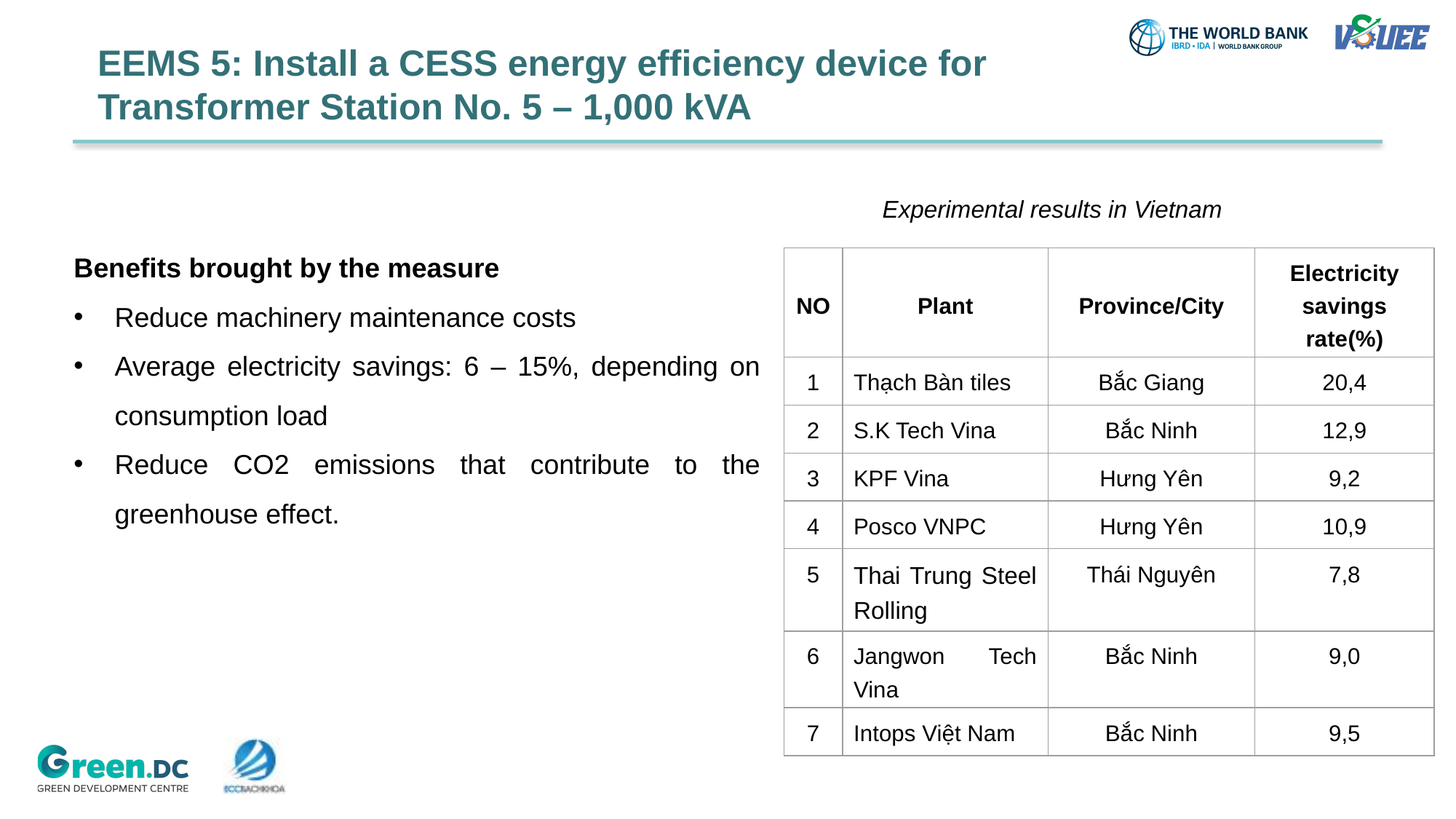

EEMS 5: Install a CESS energy efficiency device for Transformer Station No. 5 – 1,000 kVA
Experimental results in Vietnam
Benefits brought by the measure
Reduce machinery maintenance costs
Average electricity savings: 6 – 15%, depending on consumption load
Reduce CO2 emissions that contribute to the greenhouse effect.
| NO | Plant | Province/City | Electricity savings rate(%) |
| --- | --- | --- | --- |
| 1 | Thạch Bàn tiles | Bắc Giang | 20,4 |
| 2 | S.K Tech Vina | Bắc Ninh | 12,9 |
| 3 | KPF Vina | Hưng Yên | 9,2 |
| 4 | Posco VNPC | Hưng Yên | 10,9 |
| 5 | Thai Trung Steel Rolling | Thái Nguyên | 7,8 |
| 6 | Jangwon Tech Vina | Bắc Ninh | 9,0 |
| 7 | Intops Việt Nam | Bắc Ninh | 9,5 |